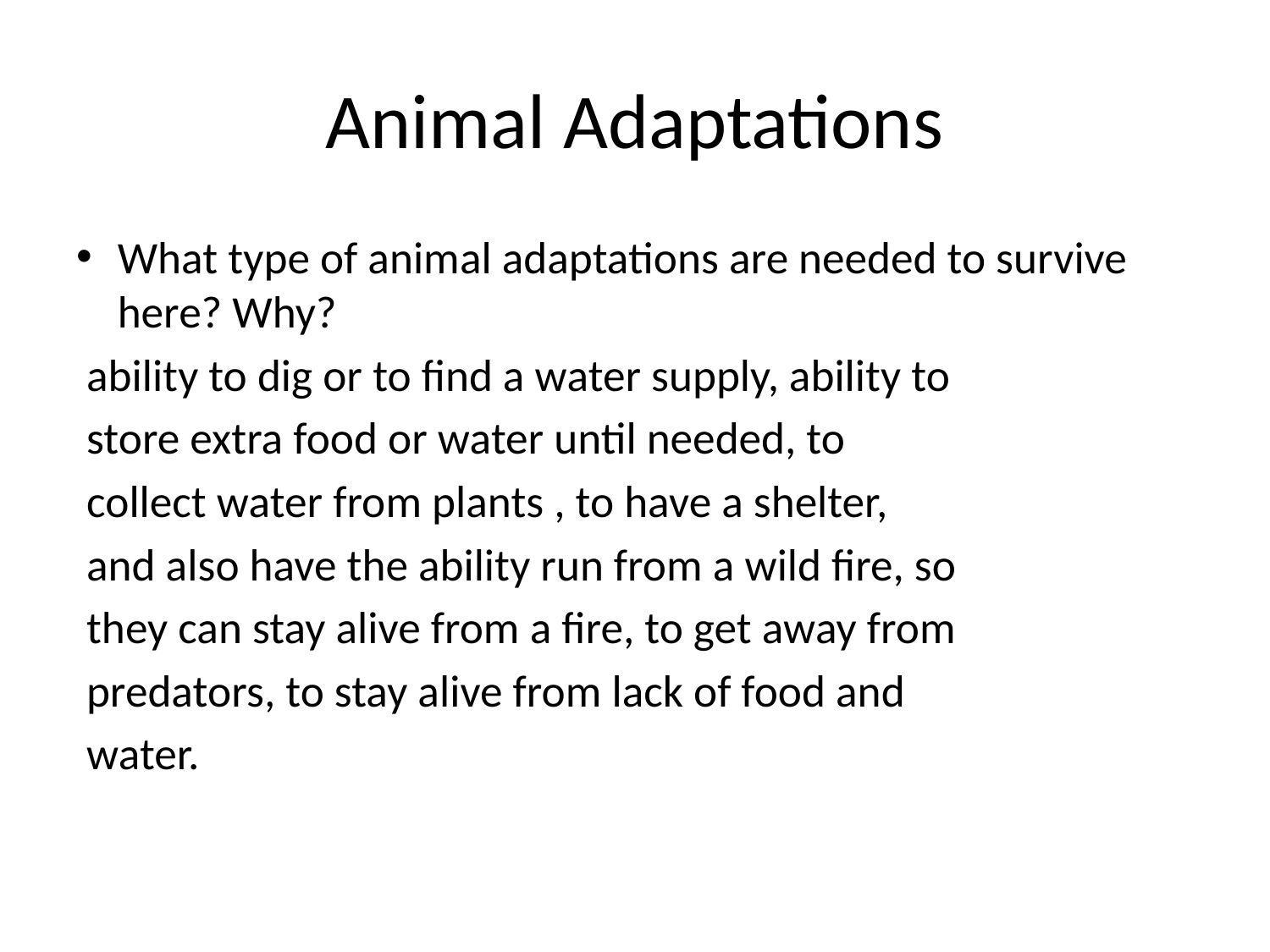

# Animal Adaptations
What type of animal adaptations are needed to survive here? Why?
 ability to dig or to find a water supply, ability to
 store extra food or water until needed, to
 collect water from plants , to have a shelter,
 and also have the ability run from a wild fire, so
 they can stay alive from a fire, to get away from
 predators, to stay alive from lack of food and
 water.